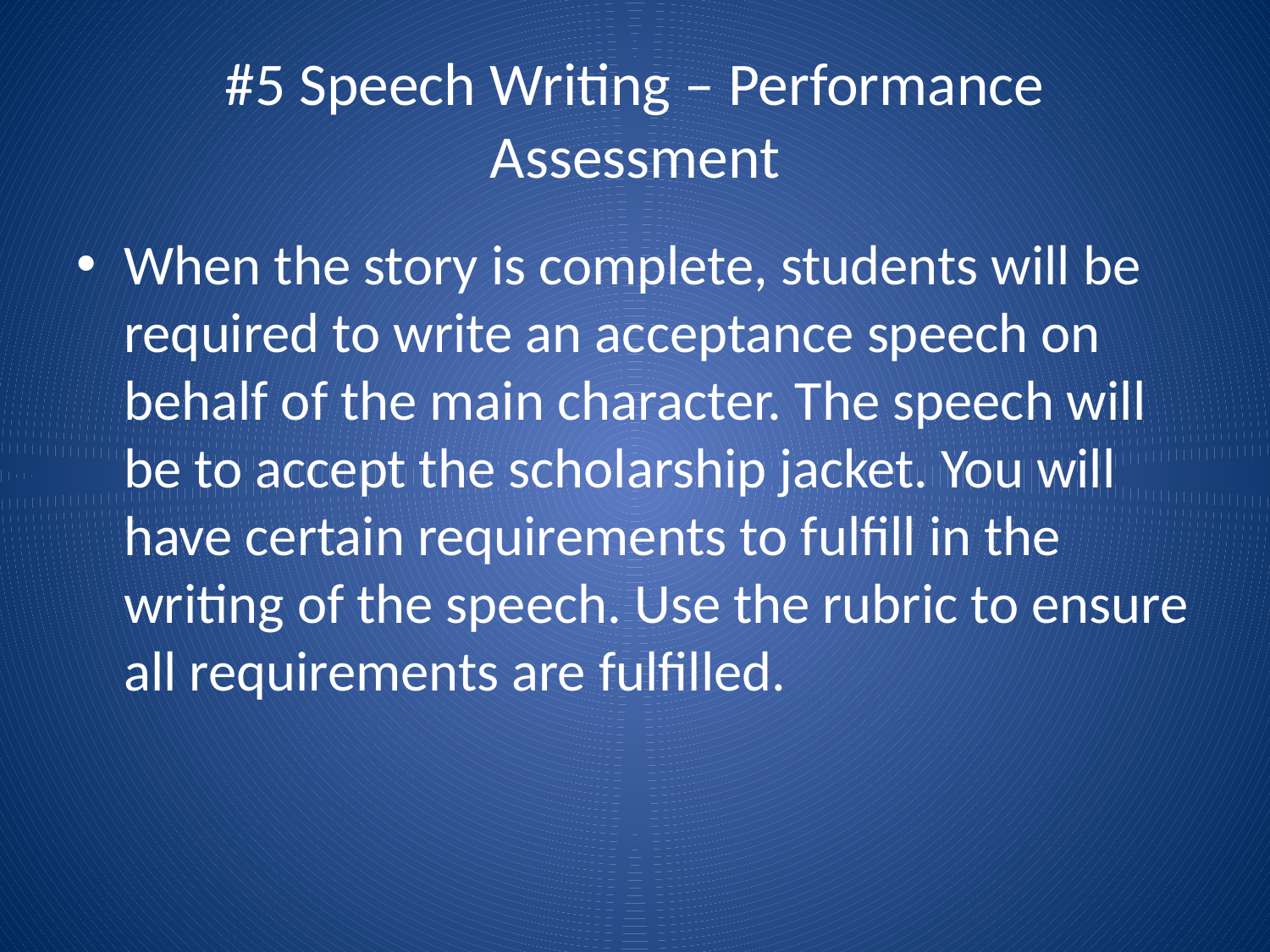

# #5 Speech Writing – Performance Assessment
When the story is complete, students will be required to write an acceptance speech on behalf of the main character. The speech will be to accept the scholarship jacket. You will have certain requirements to fulfill in the writing of the speech. Use the rubric to ensure all requirements are fulfilled.